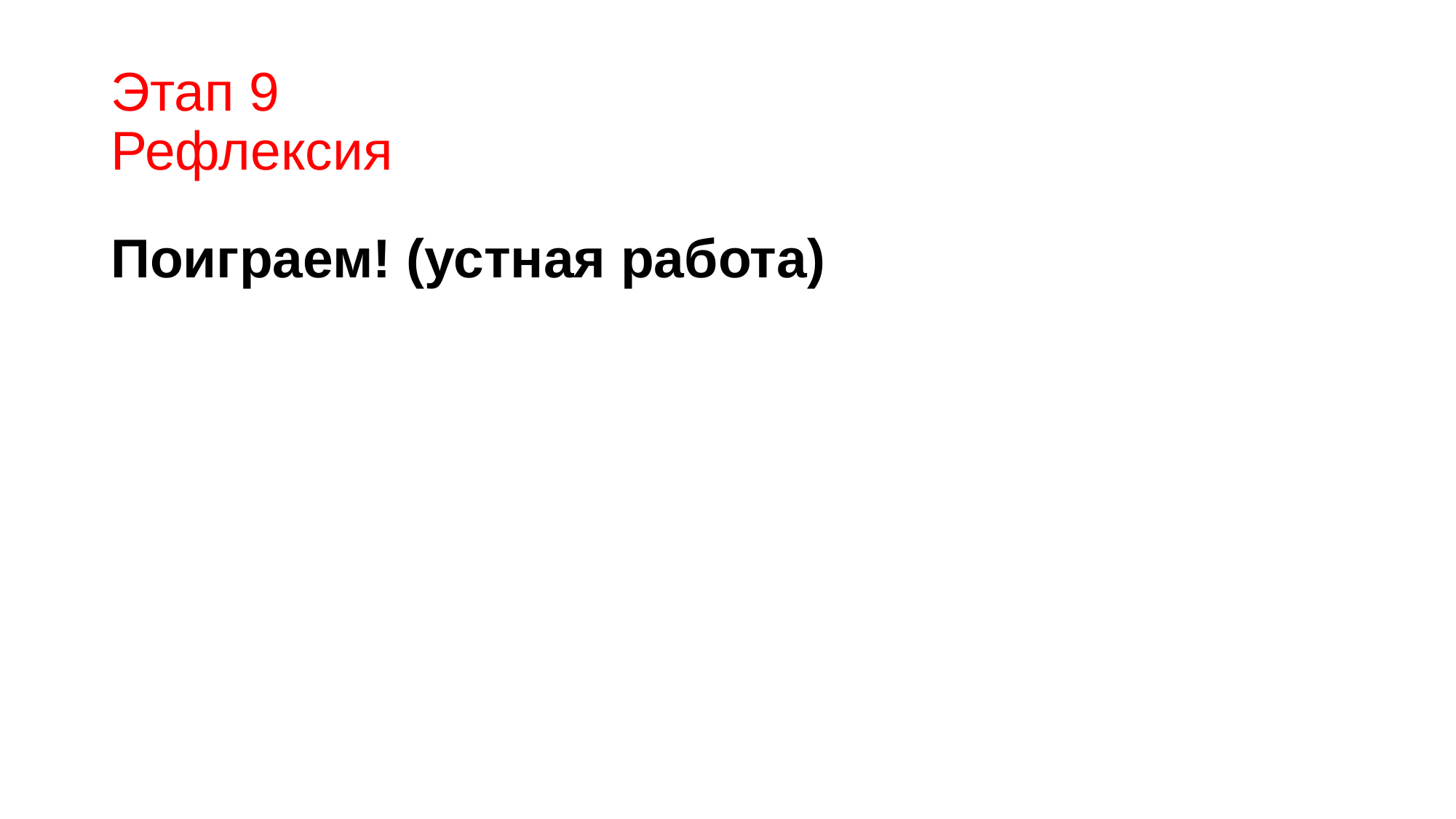

# Этап 9 Рефлексия
Поиграем! (устная работа)